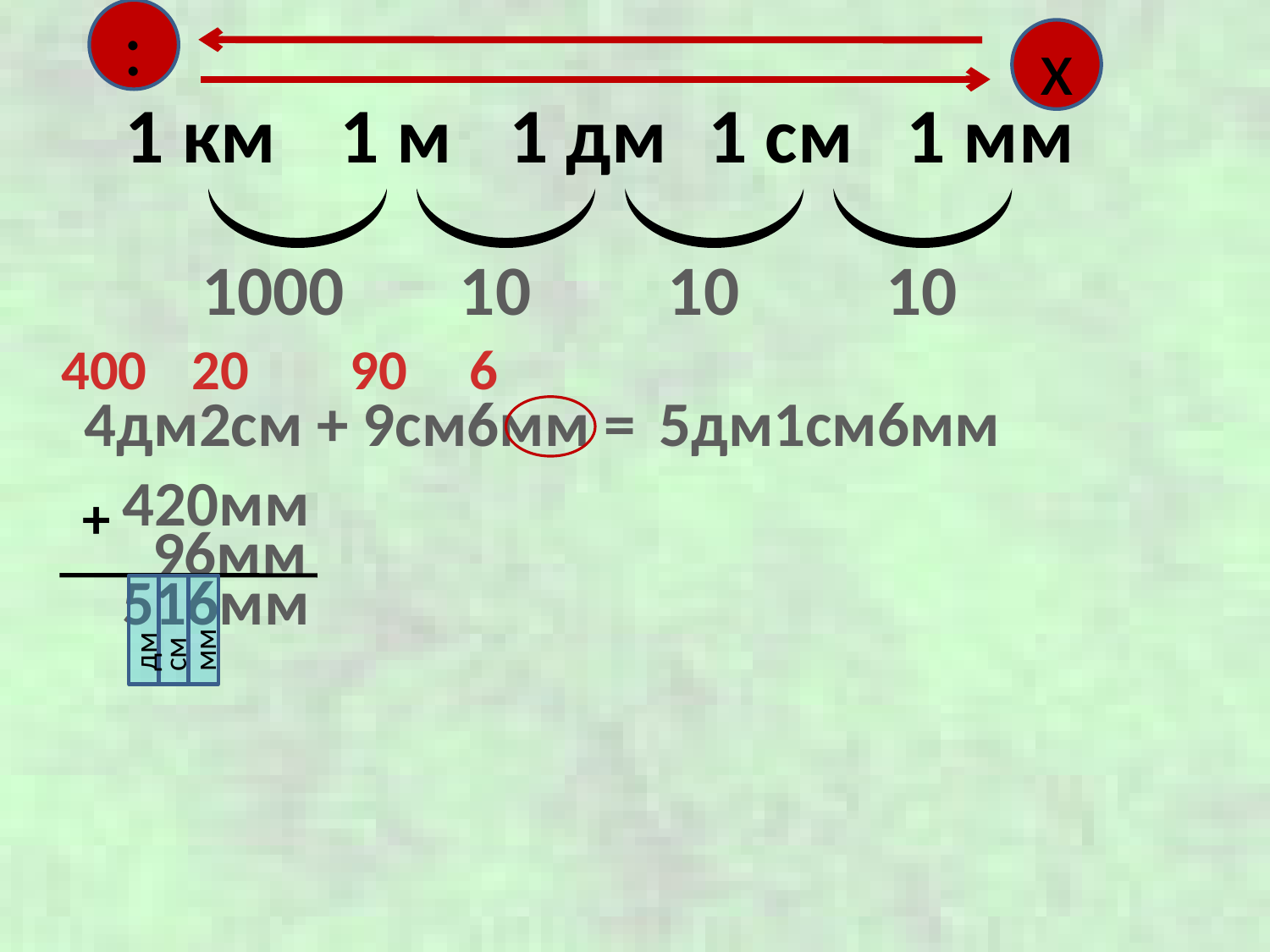

:
х
1 км
1 м
1 дм
1 см
1 мм

1000
10
10
10
400
20
90
6
4дм2см + 9см6мм =
5дм1см6мм

420мм
+
96мм
516мм
дм
см
мм